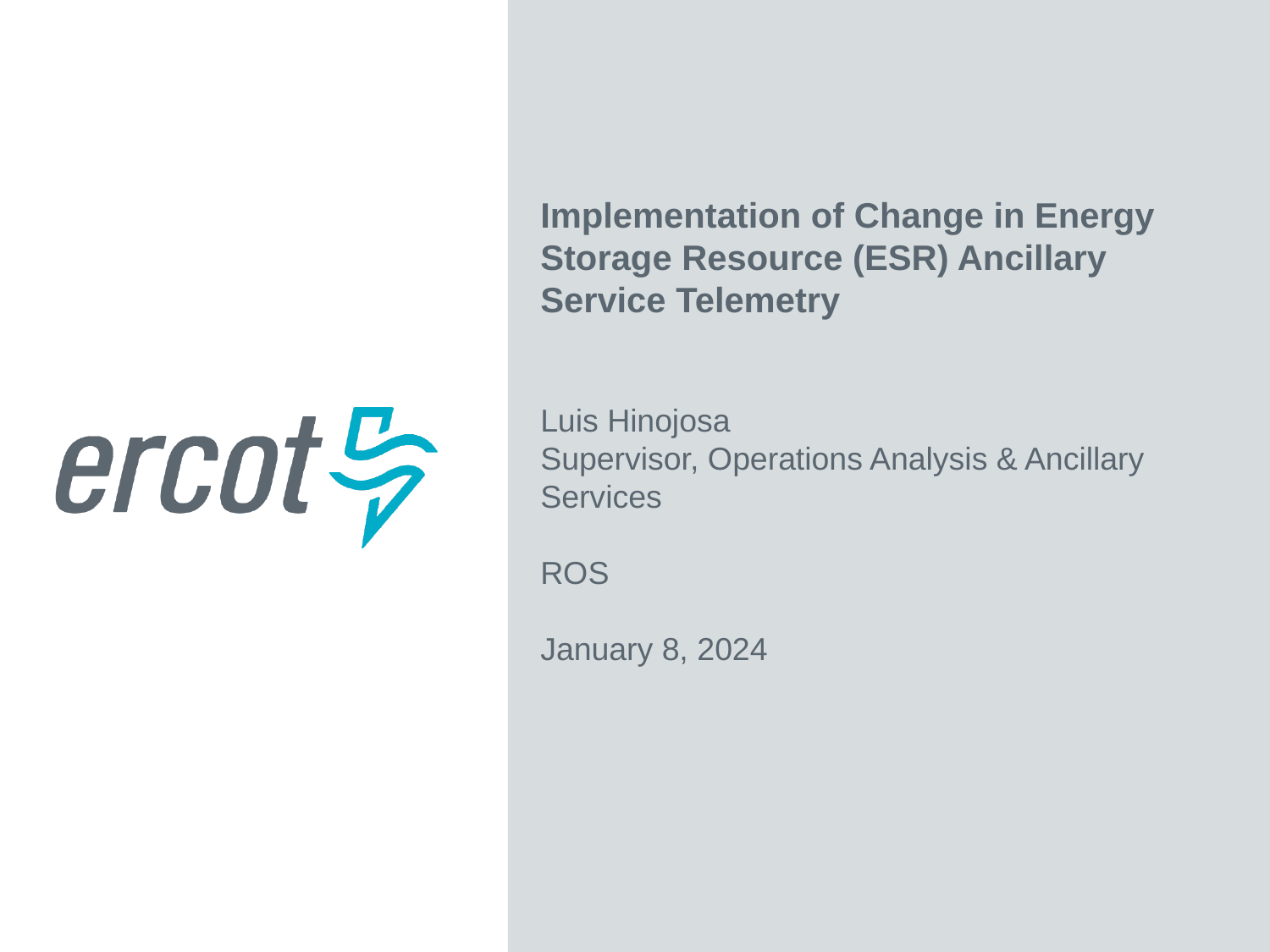

Implementation of Change in Energy Storage Resource (ESR) Ancillary Service Telemetry

Luis Hinojosa
Supervisor, Operations Analysis & Ancillary Services

ROS

January 8, 2024